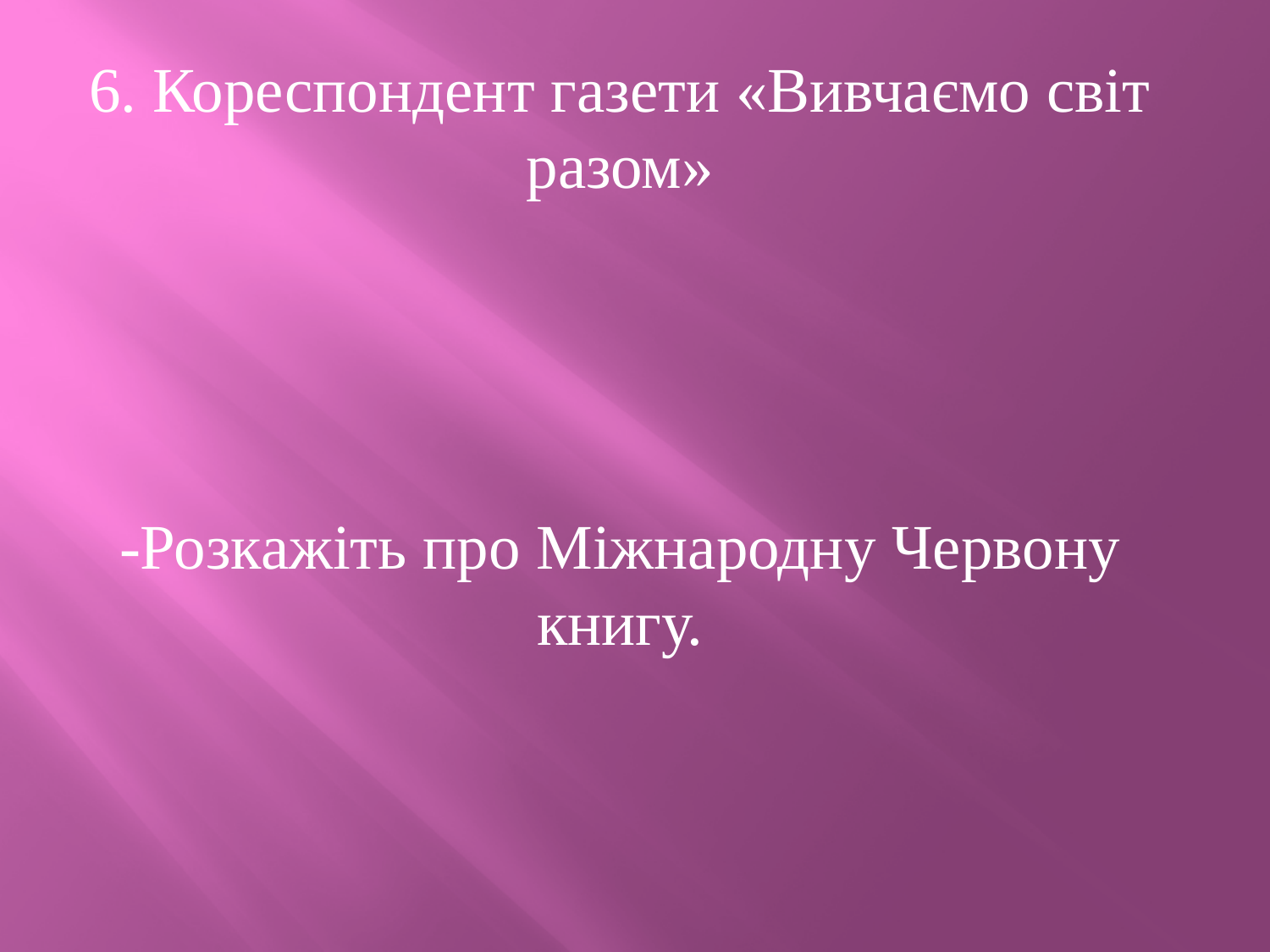

6. Кореспондент газети «Вивчаємо свiт разом»

-Розкажiть про Мiжнародну Червону книгу.